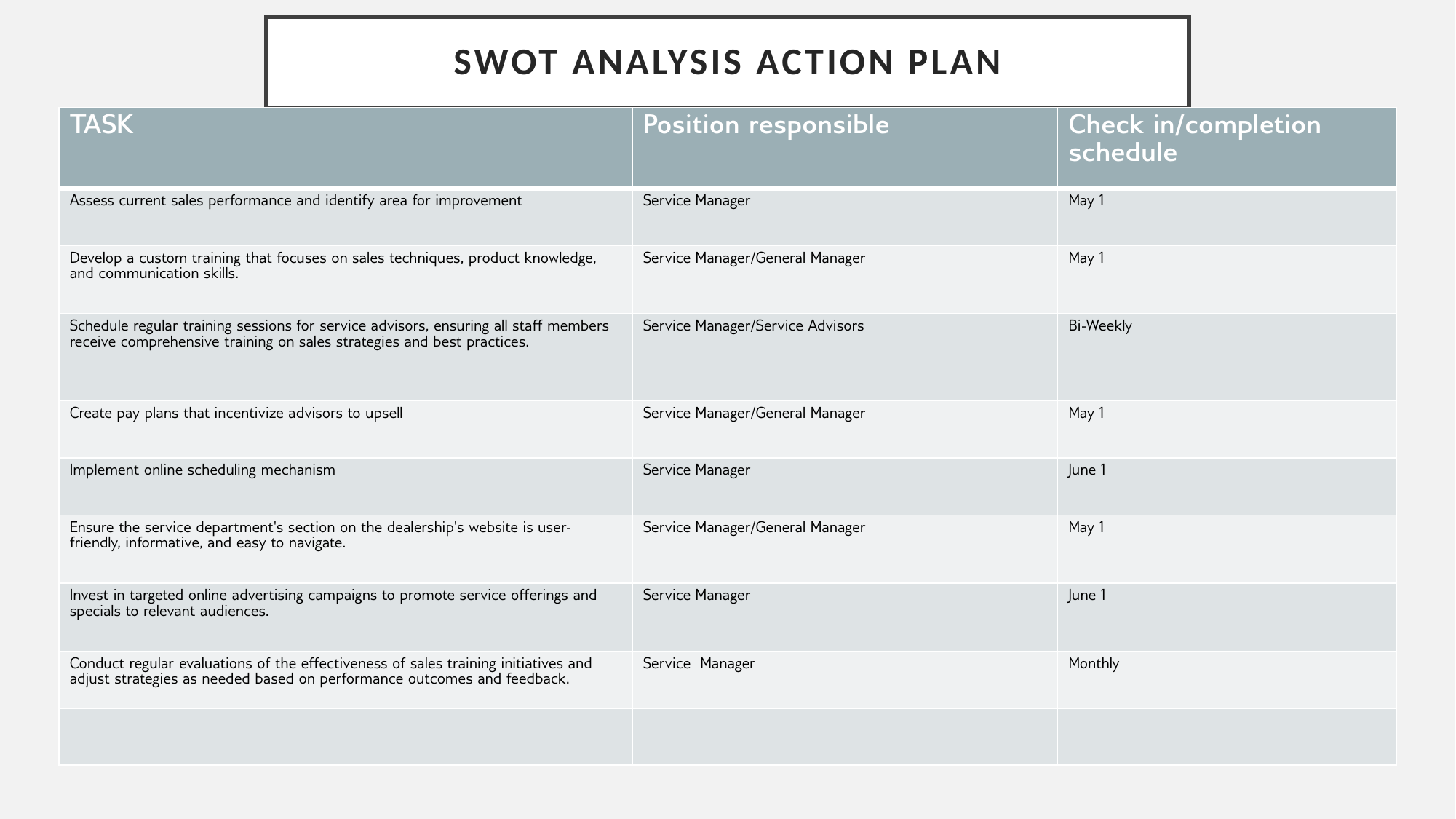

# SWOT Analysis Action Plan
| TASK | Position responsible | Check in/completion schedule |
| --- | --- | --- |
| Assess current sales performance and identify area for improvement | Service Manager | May 1 |
| Develop a custom training that focuses on sales techniques, product knowledge, and communication skills. | Service Manager/General Manager | May 1 |
| Schedule regular training sessions for service advisors, ensuring all staff members receive comprehensive training on sales strategies and best practices. | Service Manager/Service Advisors | Bi-Weekly |
| Create pay plans that incentivize advisors to upsell | Service Manager/General Manager | May 1 |
| Implement online scheduling mechanism | Service Manager | June 1 |
| Ensure the service department's section on the dealership's website is user-friendly, informative, and easy to navigate. | Service Manager/General Manager | May 1 |
| Invest in targeted online advertising campaigns to promote service offerings and specials to relevant audiences. | Service Manager | June 1 |
| Conduct regular evaluations of the effectiveness of sales training initiatives and adjust strategies as needed based on performance outcomes and feedback. | Service Manager | Monthly |
|  |  |  |